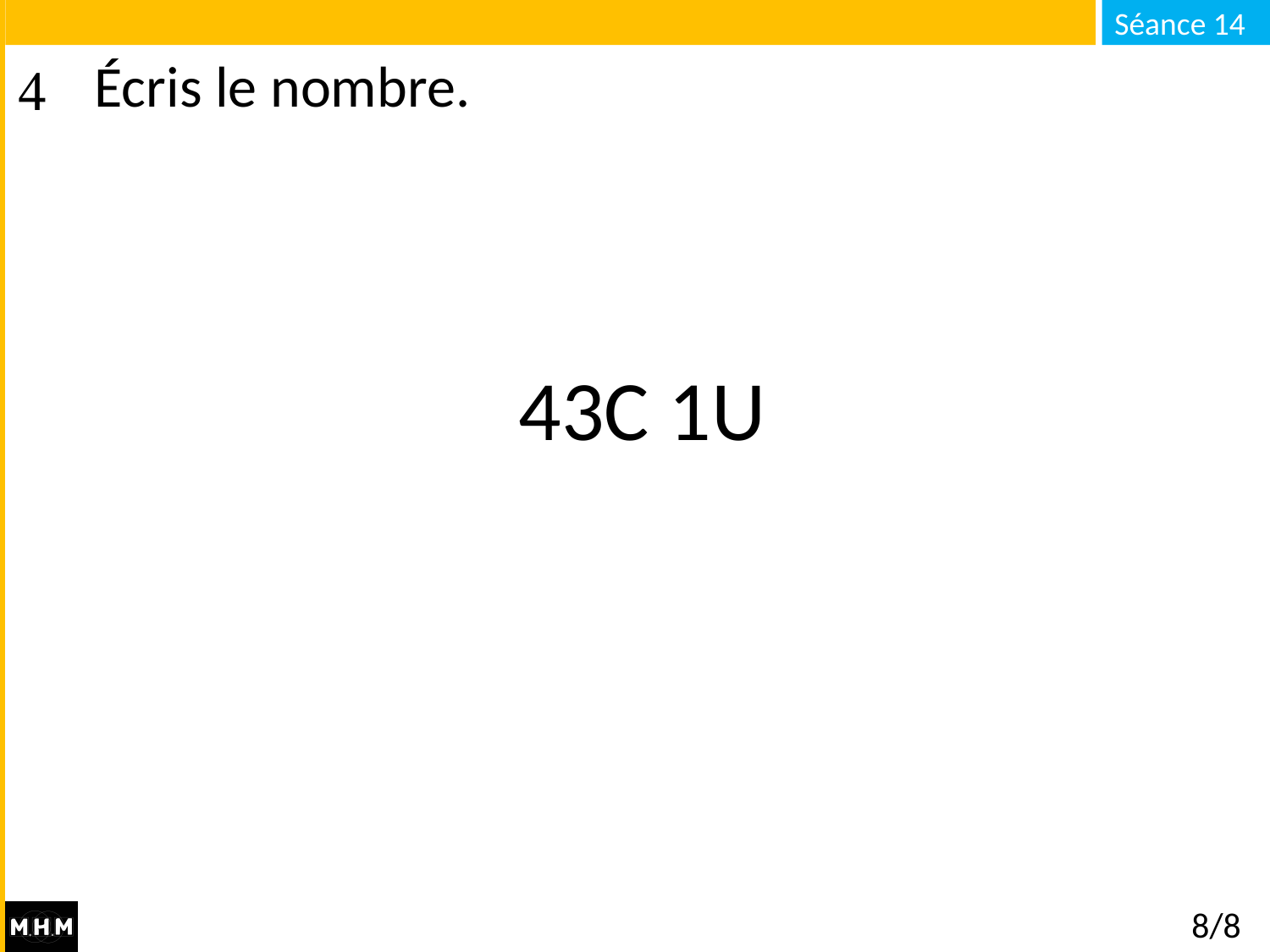

# Écris le nombre.
43C 1U
8/8